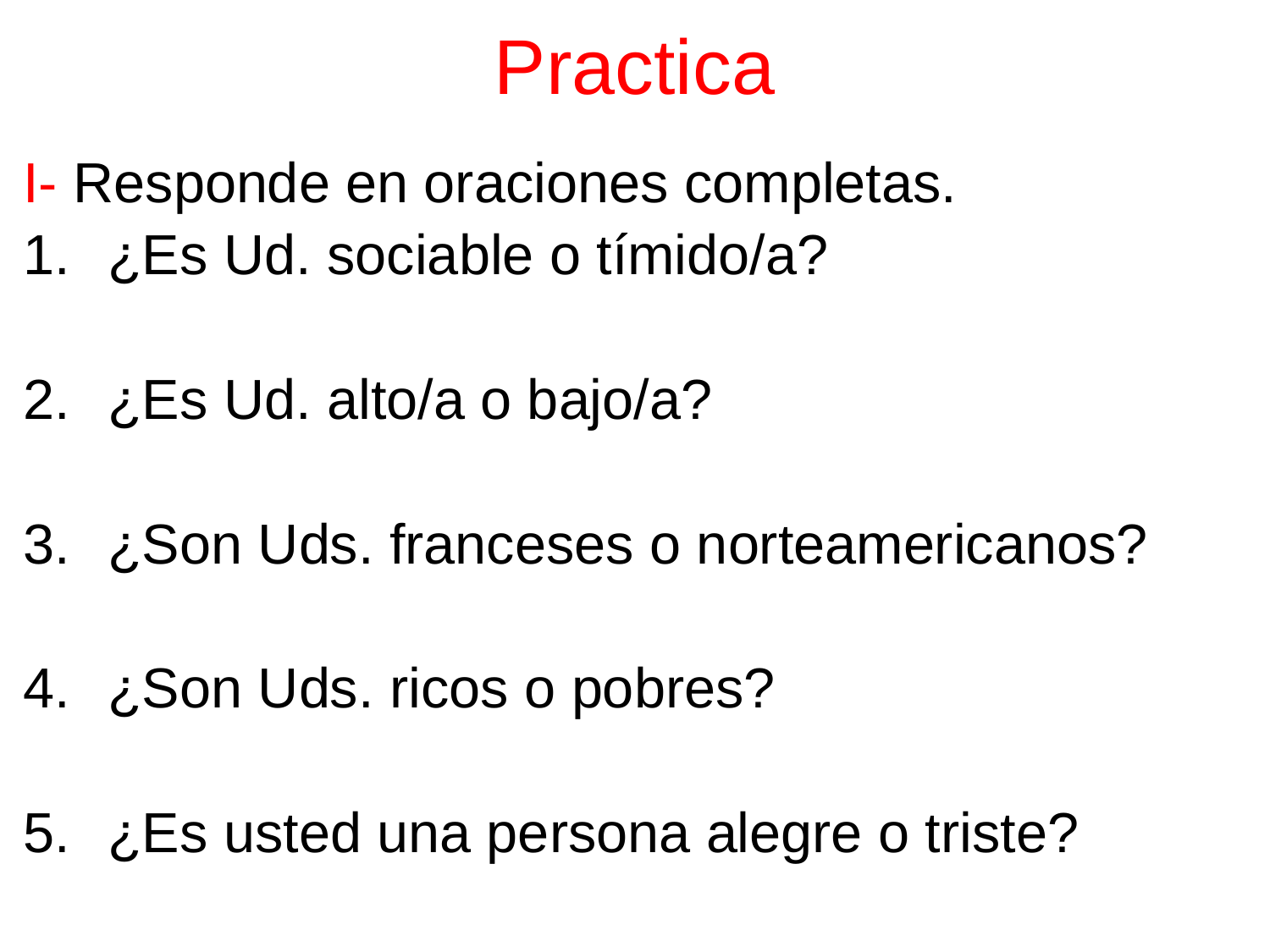

Practica
I- Responde en oraciones completas.
¿Es Ud. sociable o tímido/a?

¿Es Ud. alto/a o bajo/a?

¿Son Uds. franceses o norteamericanos?

¿Son Uds. ricos o pobres?

¿Es usted una persona alegre o triste?